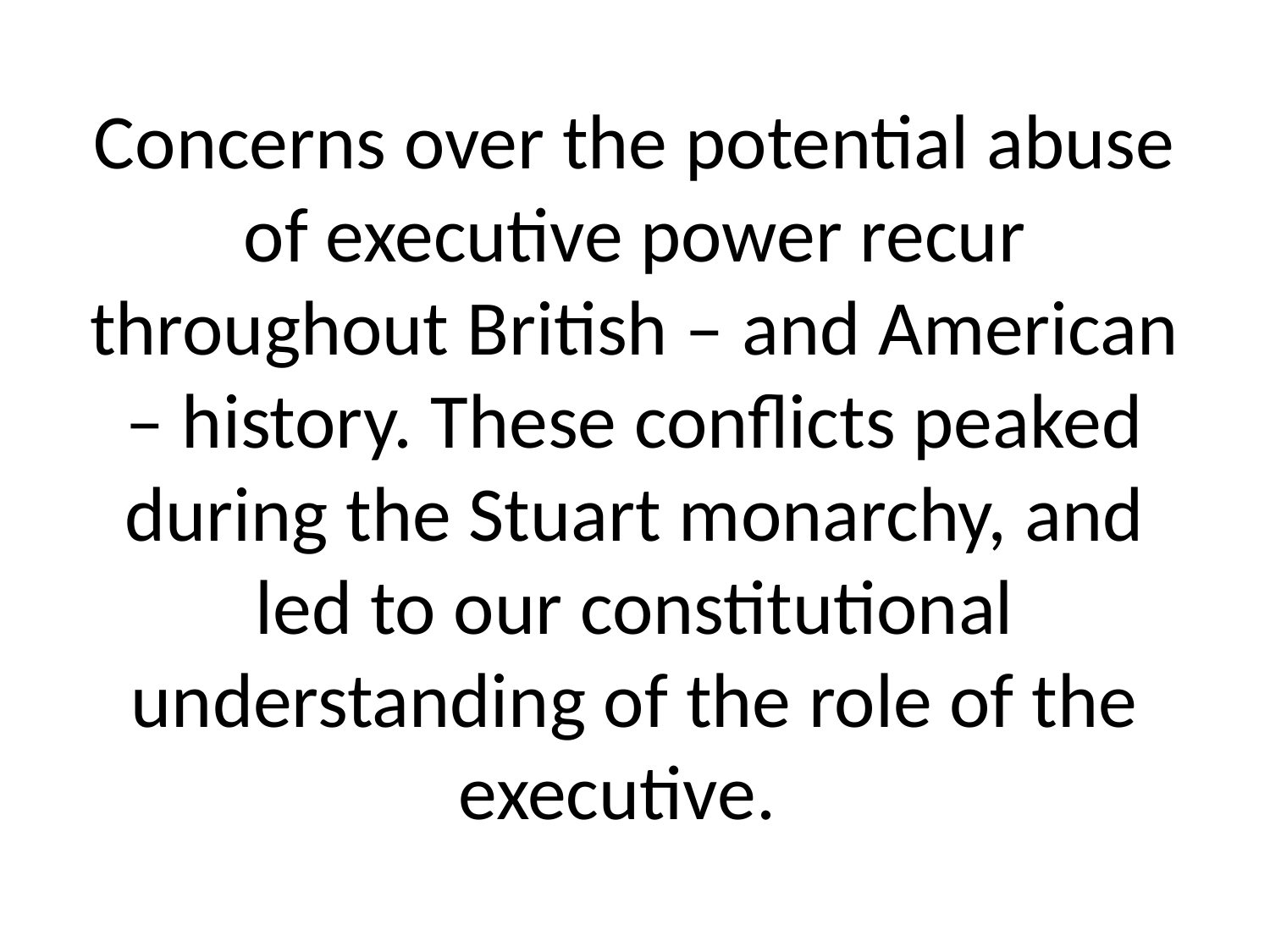

# Concerns over the potential abuse of executive power recur throughout British – and American – history. These conflicts peaked during the Stuart monarchy, and led to our constitutional understanding of the role of the executive.